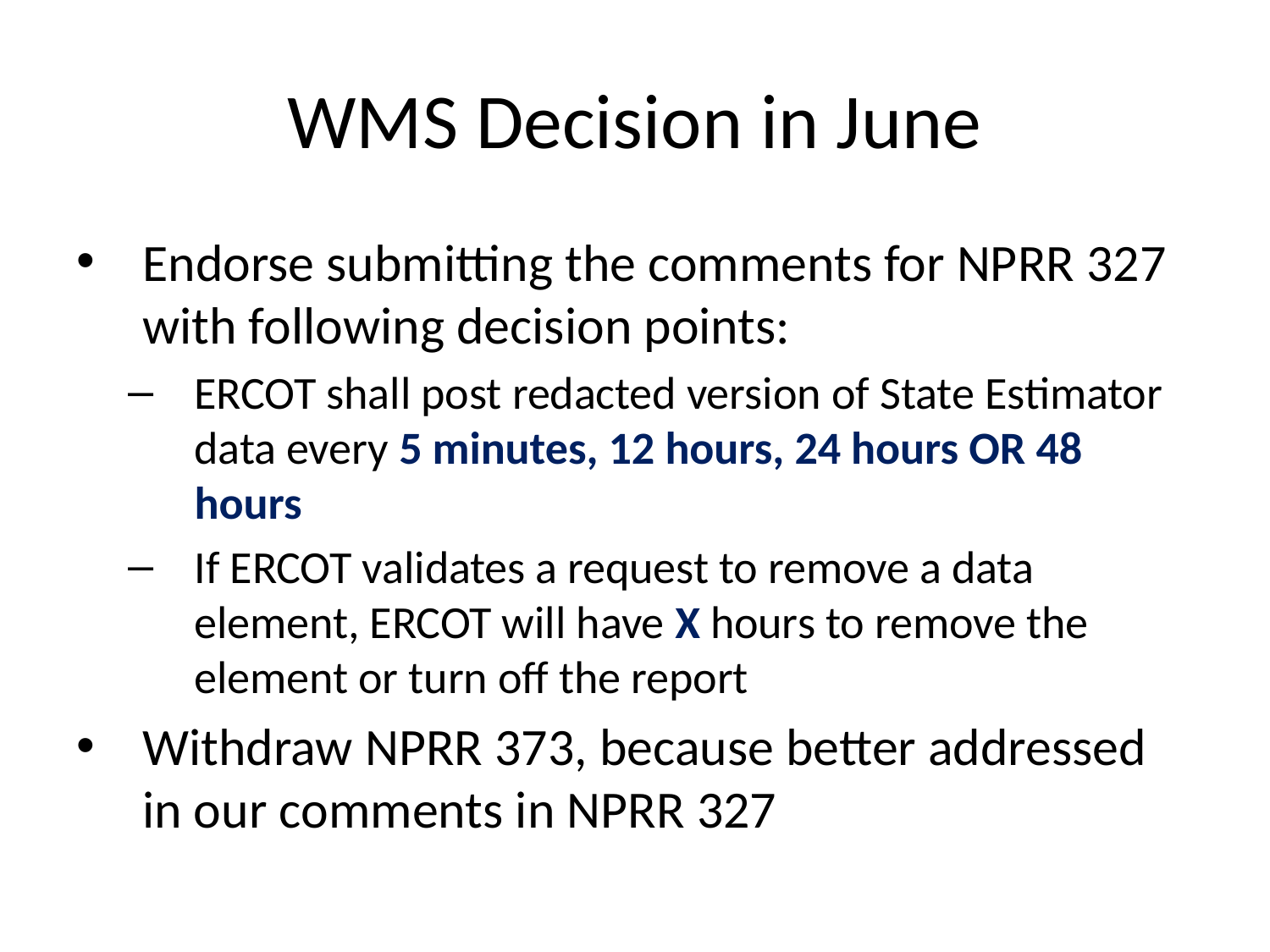

# WMS Decision in June
Endorse submitting the comments for NPRR 327 with following decision points:
ERCOT shall post redacted version of State Estimator data every 5 minutes, 12 hours, 24 hours OR 48 hours
If ERCOT validates a request to remove a data element, ERCOT will have X hours to remove the element or turn off the report
Withdraw NPRR 373, because better addressed in our comments in NPRR 327